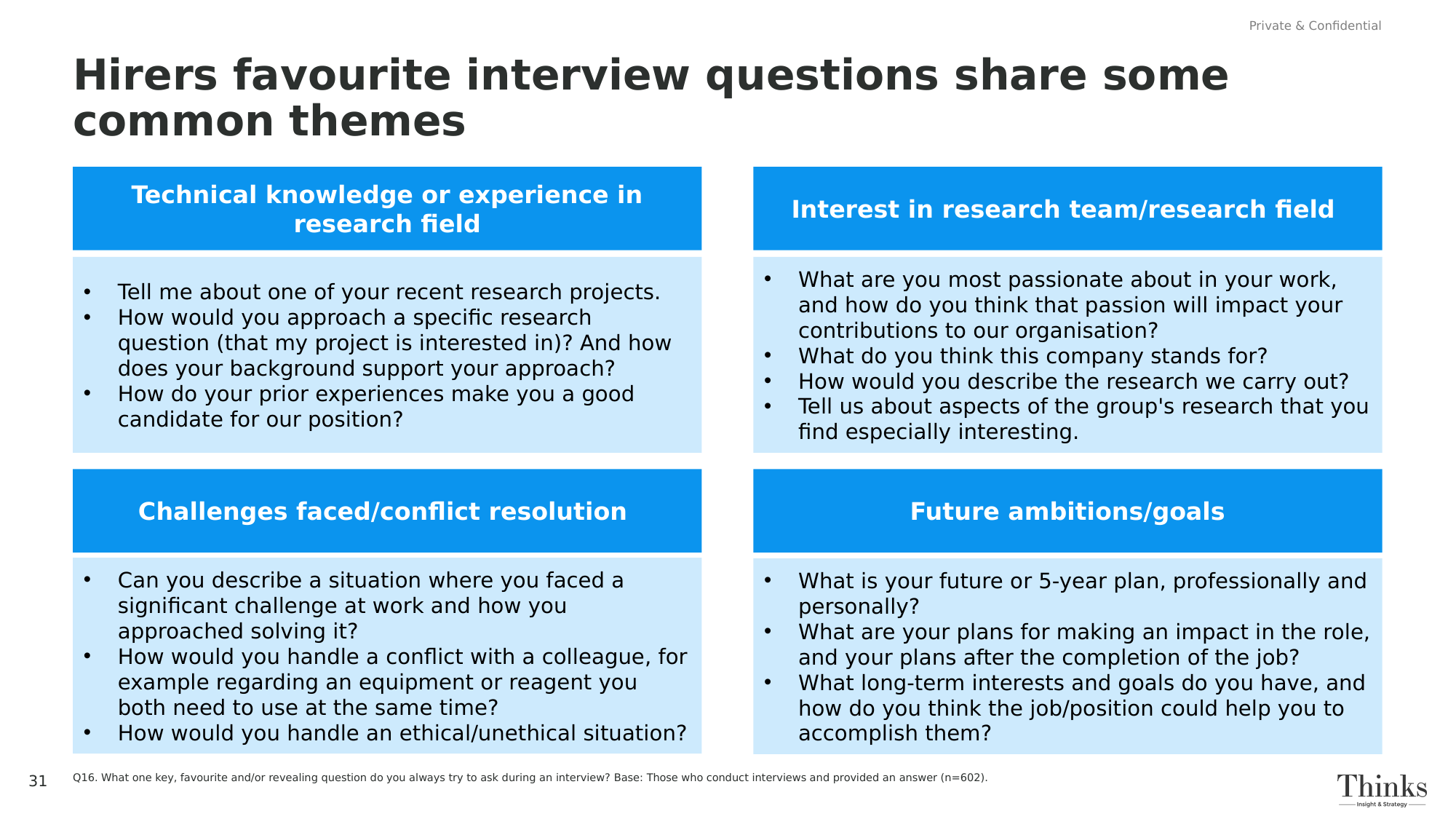

Private & Confidential
# Hirers favourite interview questions share some common themes

Technical knowledge or experience in research field
Interest in research team/research field
Tell me about one of your recent research projects.
How would you approach a specific research question (that my project is interested in)? And how does your background support your approach?
How do your prior experiences make you a good candidate for our position?
What are you most passionate about in your work, and how do you think that passion will impact your contributions to our organisation?
What do you think this company stands for?
How would you describe the research we carry out?
Tell us about aspects of the group's research that you find especially interesting.

Future ambitions/goals
Challenges faced/conflict resolution

Can you describe a situation where you faced a significant challenge at work and how you approached solving it?
How would you handle a conflict with a colleague, for example regarding an equipment or reagent you both need to use at the same time?
How would you handle an ethical/unethical situation?
What is your future or 5-year plan, professionally and personally?
What are your plans for making an impact in the role, and your plans after the completion of the job?
What long-term interests and goals do you have, and how do you think the job/position could help you to accomplish them?

31
Q16. What one key, favourite and/or revealing question do you always try to ask during an interview? Base: Those who conduct interviews and provided an answer (n=602).